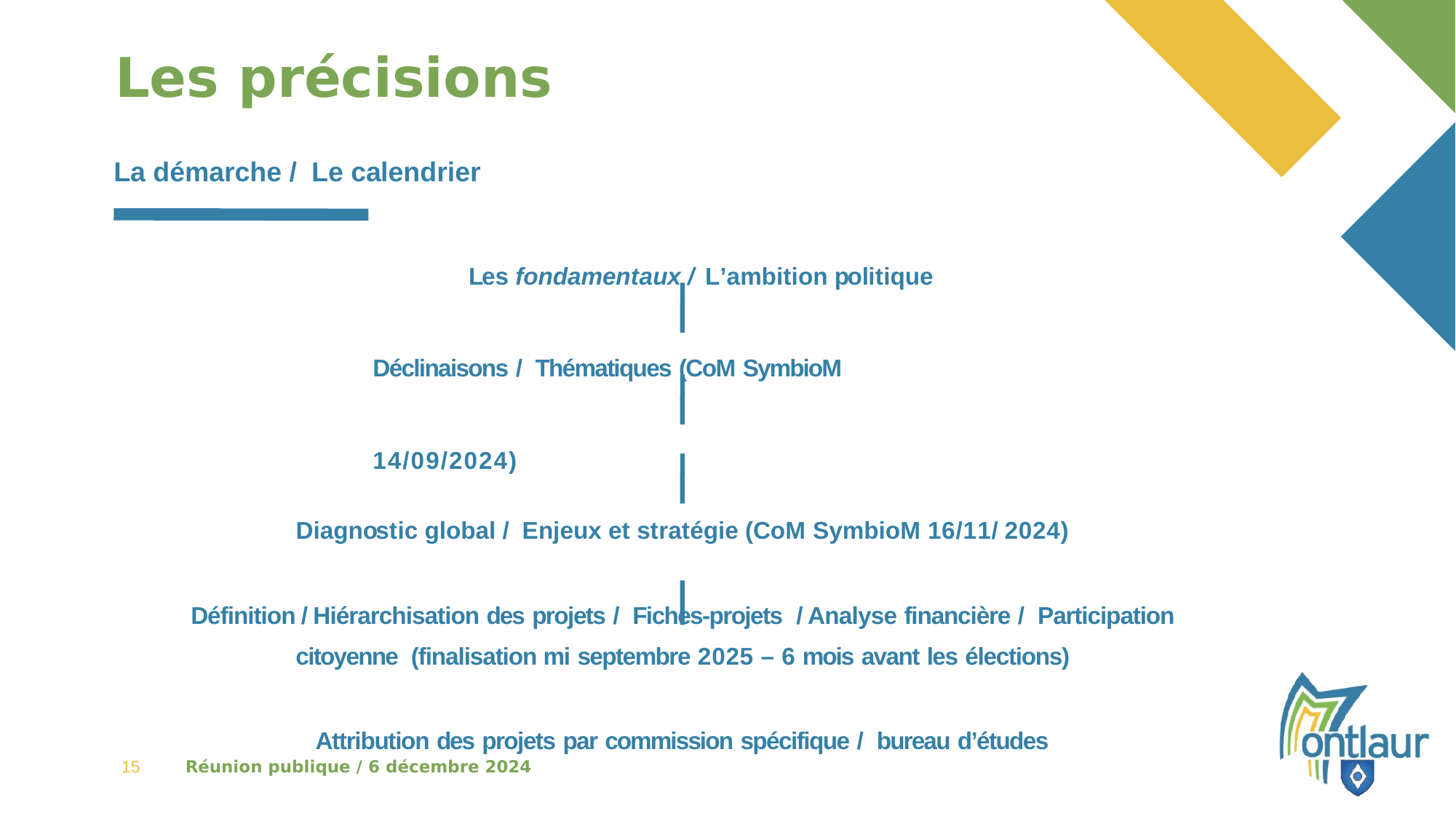

# Les précisions
La démarche / Le calendrier
Les fondamentaux / L’ambition politique  Déclinaisons / Thématiques (CoM SymbioM 14/09/2024)

Diagnostic global / Enjeux et stratégie (CoM SymbioM 16/11/2024)

Définition / Hiérarchisation des projets / Fiches-projets  / Analyse financière / Participation citoyenne  (finalisation mi septembre 2025 – 6 mois avant les élections)

Attribution des projets par commission spécifique / bureau d’études

15
Réunion publique / 6 décembre 2024